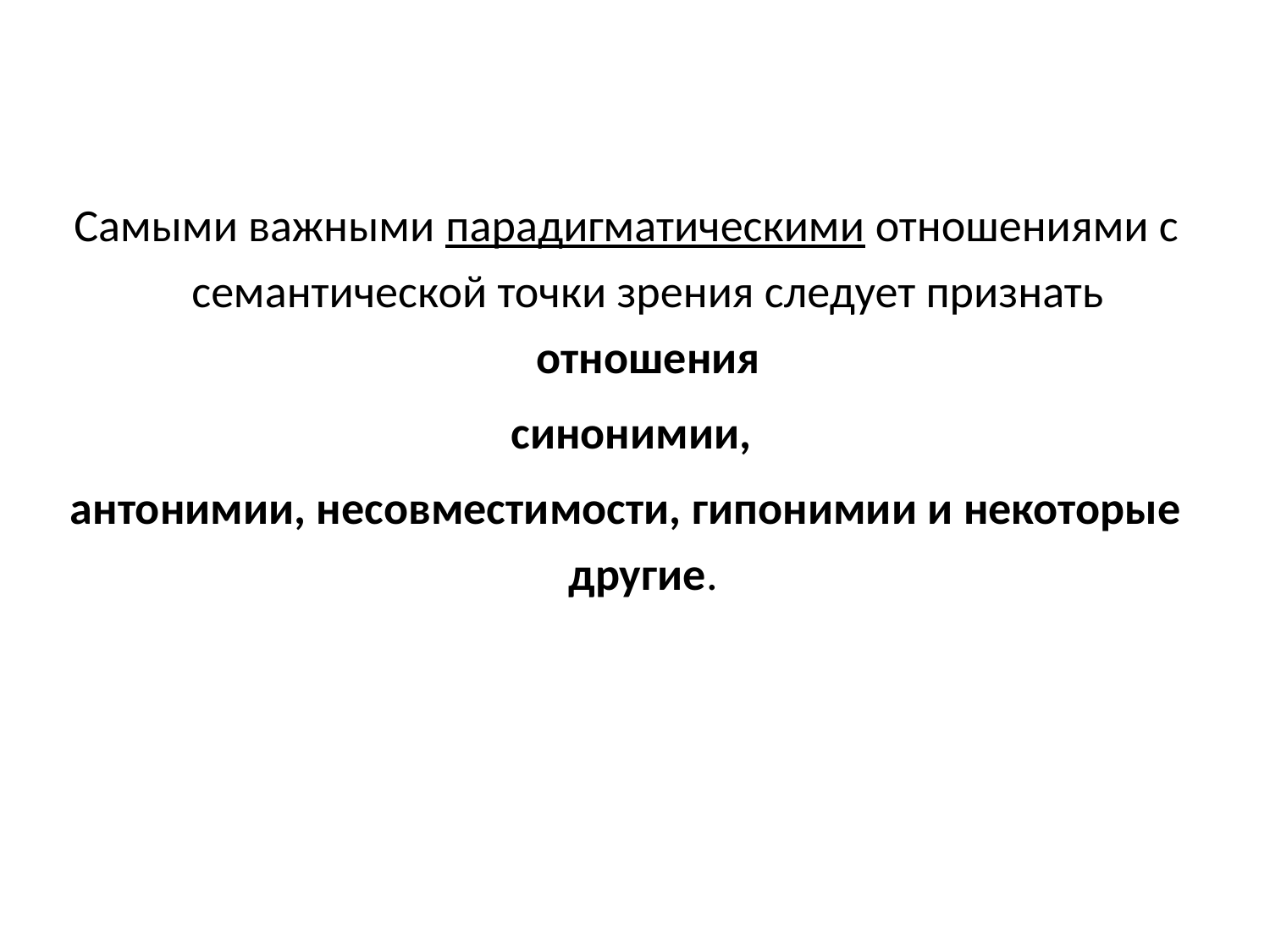

Самыми важными парадигматическими отношениями с семантической точки зрения следует признать отношения
 синонимии,
антонимии, несовместимости, гипонимии и некоторые другие.